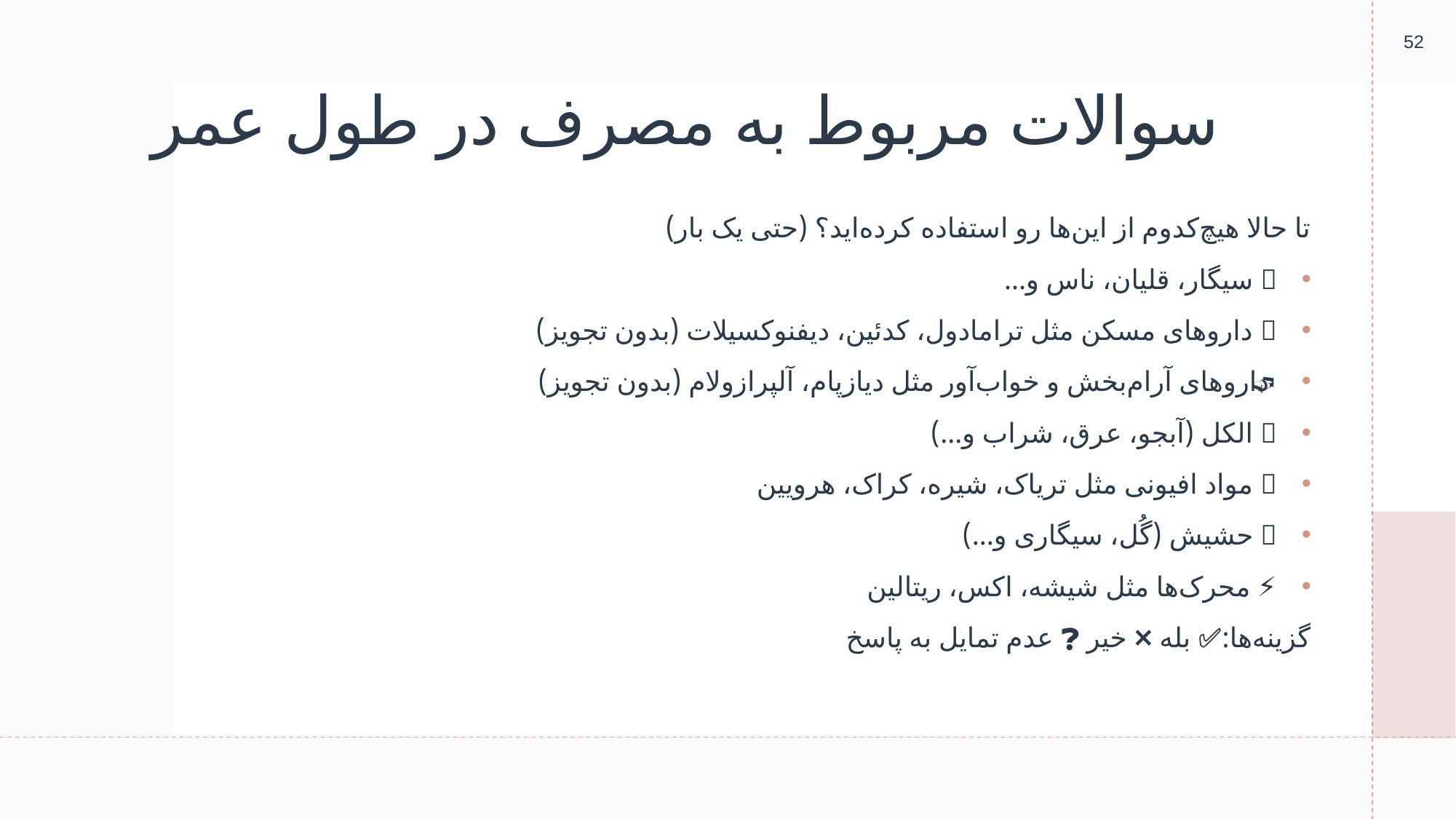

52
# سوالات مربوط به مصرف در طول عمر
تا حالا هیچ‌کدوم از این‌ها رو استفاده کرده‌اید؟ (حتی یک بار)
🚬 سیگار، قلیان، ناس و...
💊 داروهای مسکن مثل ترامادول، کدئین، دیفنوکسیلات (بدون تجویز)
🛏️ داروهای آرام‌بخش و خواب‌آور مثل دیازپام، آلپرازولام (بدون تجویز)
🍷 الکل (آبجو، عرق، شراب و...)
💀 مواد افیونی مثل تریاک، شیره، کراک، هرویین
🍃 حشیش (گُل، سیگاری و...)
⚡ محرک‌ها مثل شیشه، اکس، ریتالین
گزینه‌ها:✅ بله ❌ خیر ❓ عدم تمایل به پاسخ